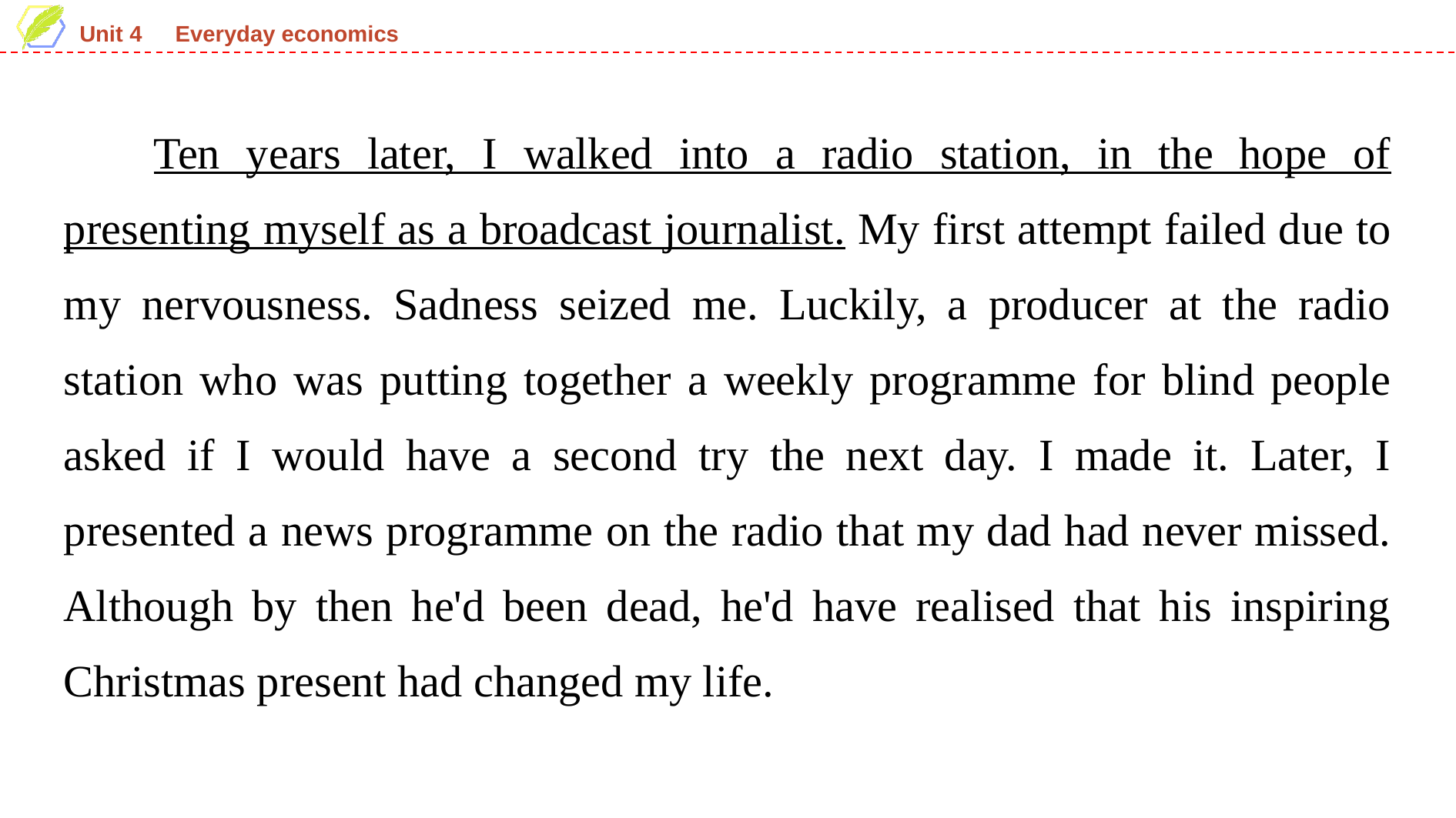

Ten years later, I walked into a radio station, in the hope of presenting myself as a broadcast journalist. My first attempt failed due to my nervousness. Sadness seized me. Luckily, a producer at the radio station who was putting together a weekly programme for blind people asked if I would have a second try the next day. I made it. Later, I presented a news programme on the radio that my dad had never missed. Although by then he'd been dead, he'd have realised that his inspiring Christmas present had changed my life.